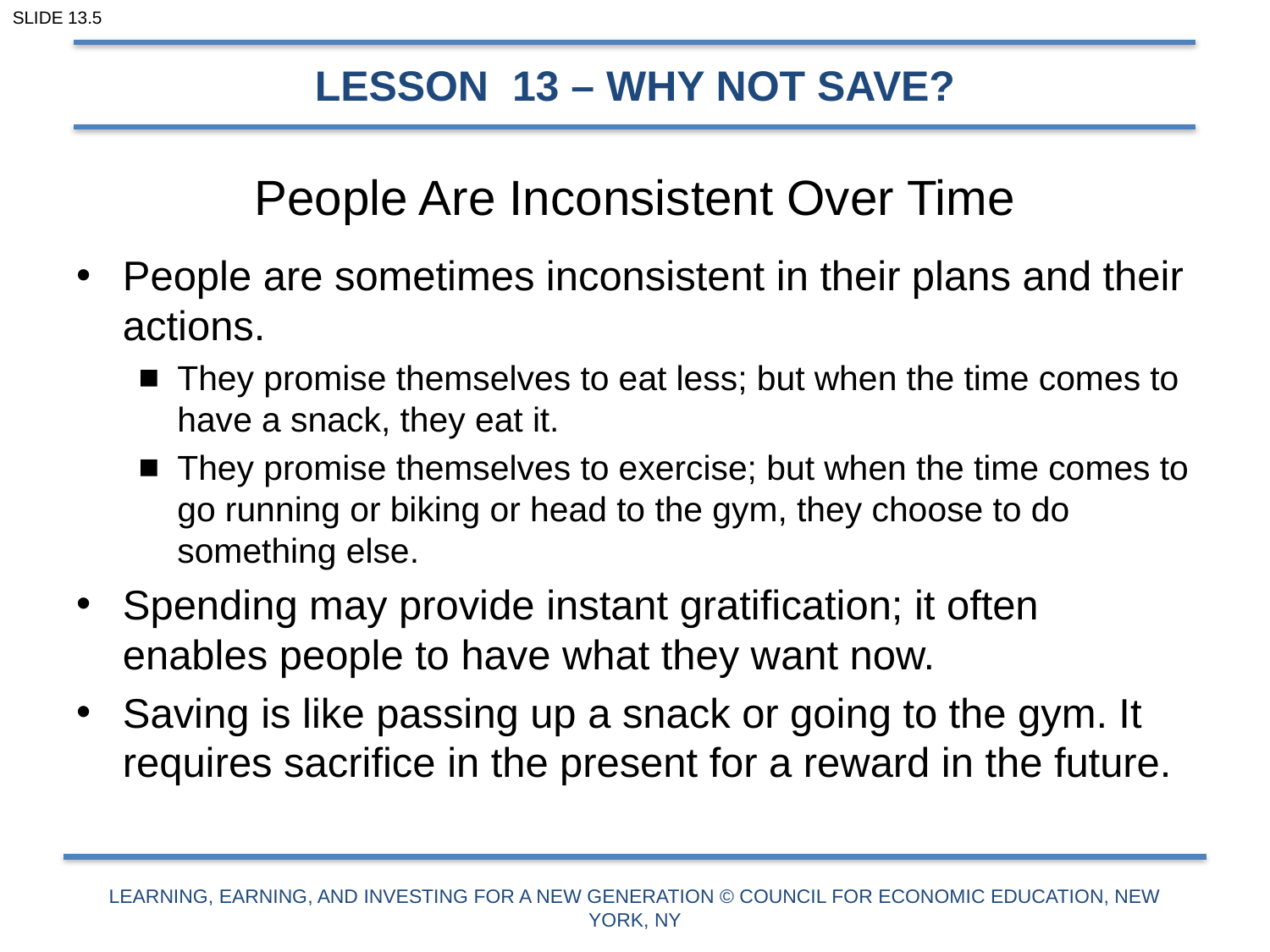

Slide 13.5
Lesson  13 – Why Not Save?
# People Are Inconsistent Over Time
People are sometimes inconsistent in their plans and their actions.
They promise themselves to eat less; but when the time comes to have a snack, they eat it.
They promise themselves to exercise; but when the time comes to go running or biking or head to the gym, they choose to do something else.
Spending may provide instant gratification; it often enables people to have what they want now.
Saving is like passing up a snack or going to the gym. It requires sacrifice in the present for a reward in the future.